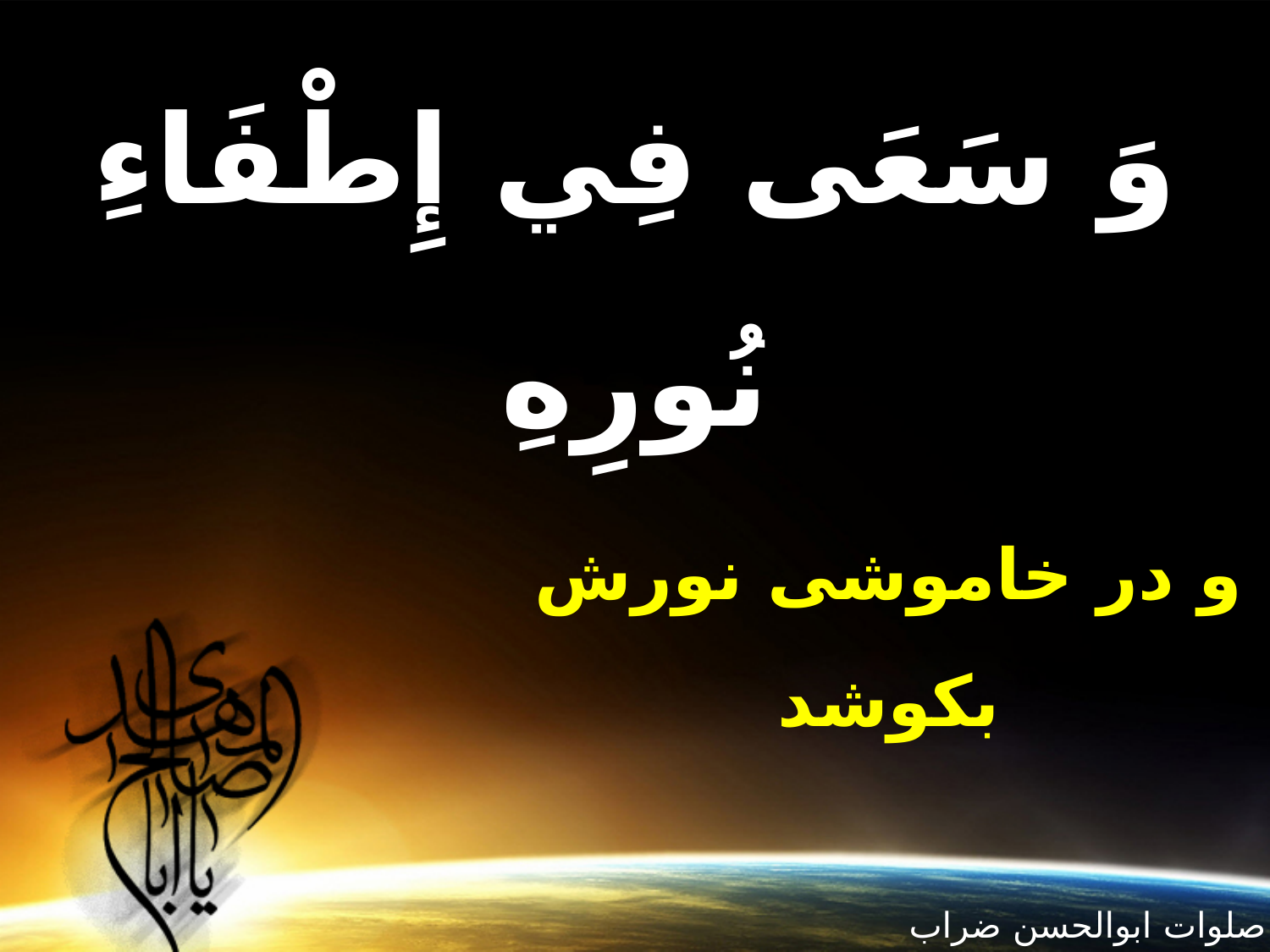

وَ سَعَى فِي إِطْفَاءِ نُورِهِ
و در خاموشى نورش بكوشد